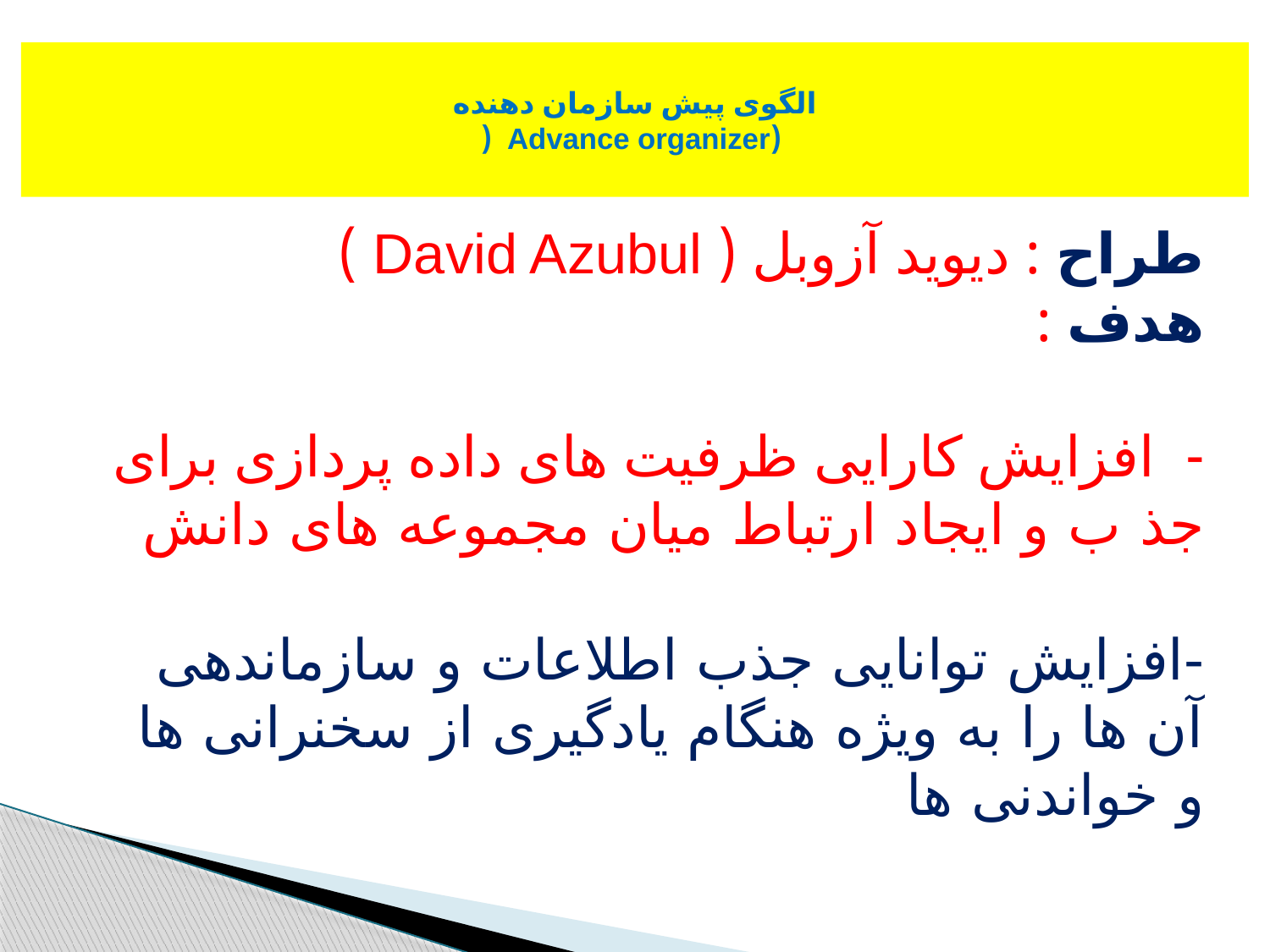

# الگوی پیش سازمان دهنده (Advance organizer  (
طراح : دیوید آزوبل ( David Azubul )
هدف :

-  افزایش کارایی ظرفیت های داده پردازی برای جذ ب و ایجاد ارتباط میان مجموعه های دانش

-افزایش توانایی جذب اطلاعات و سازماندهی آن ها را به ویژه هنگام یادگیری از سخنرانی ها و خواندنی ها